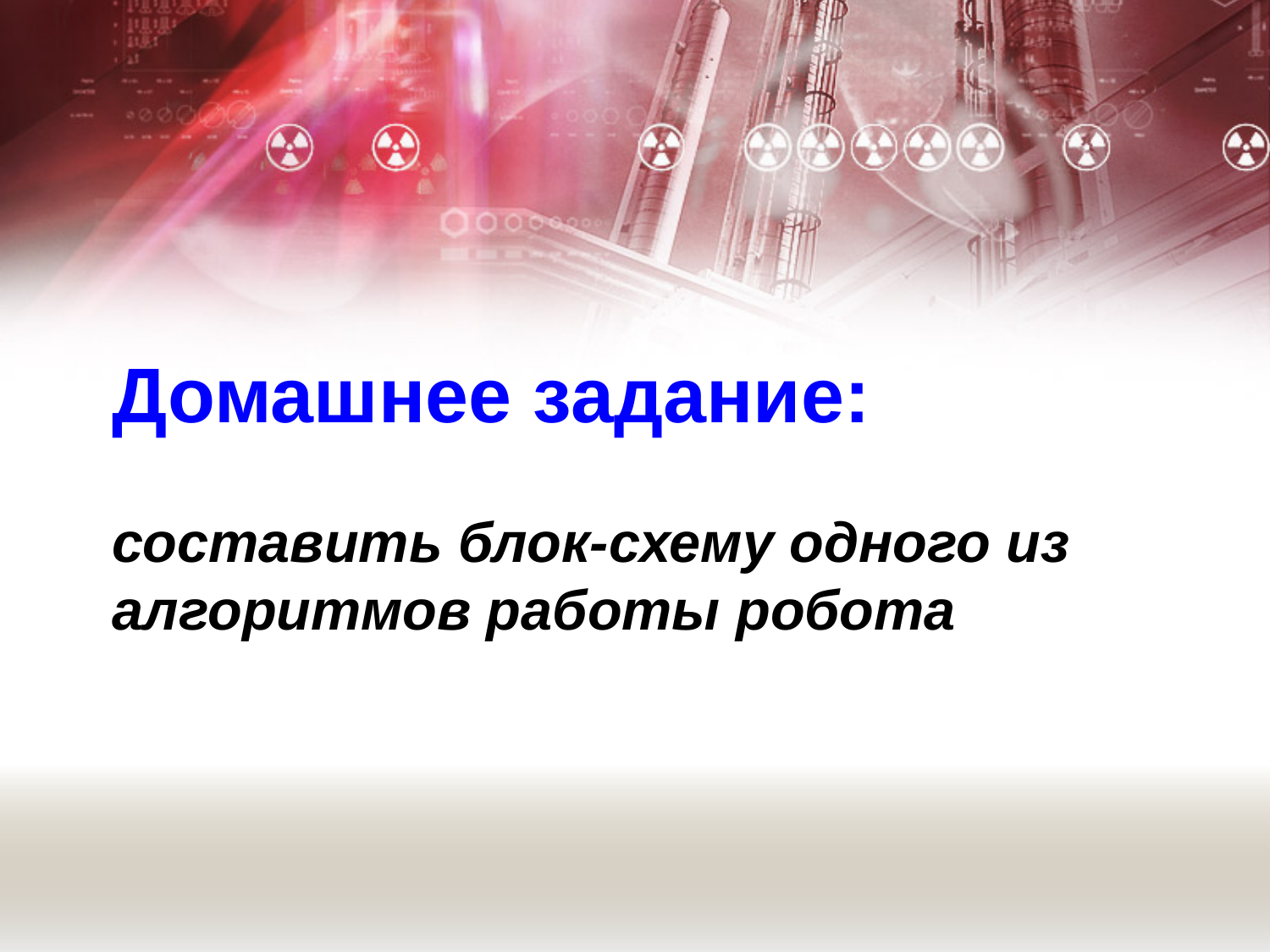

# Домашнее задание: составить блок-схему одного из алгоритмов работы робота